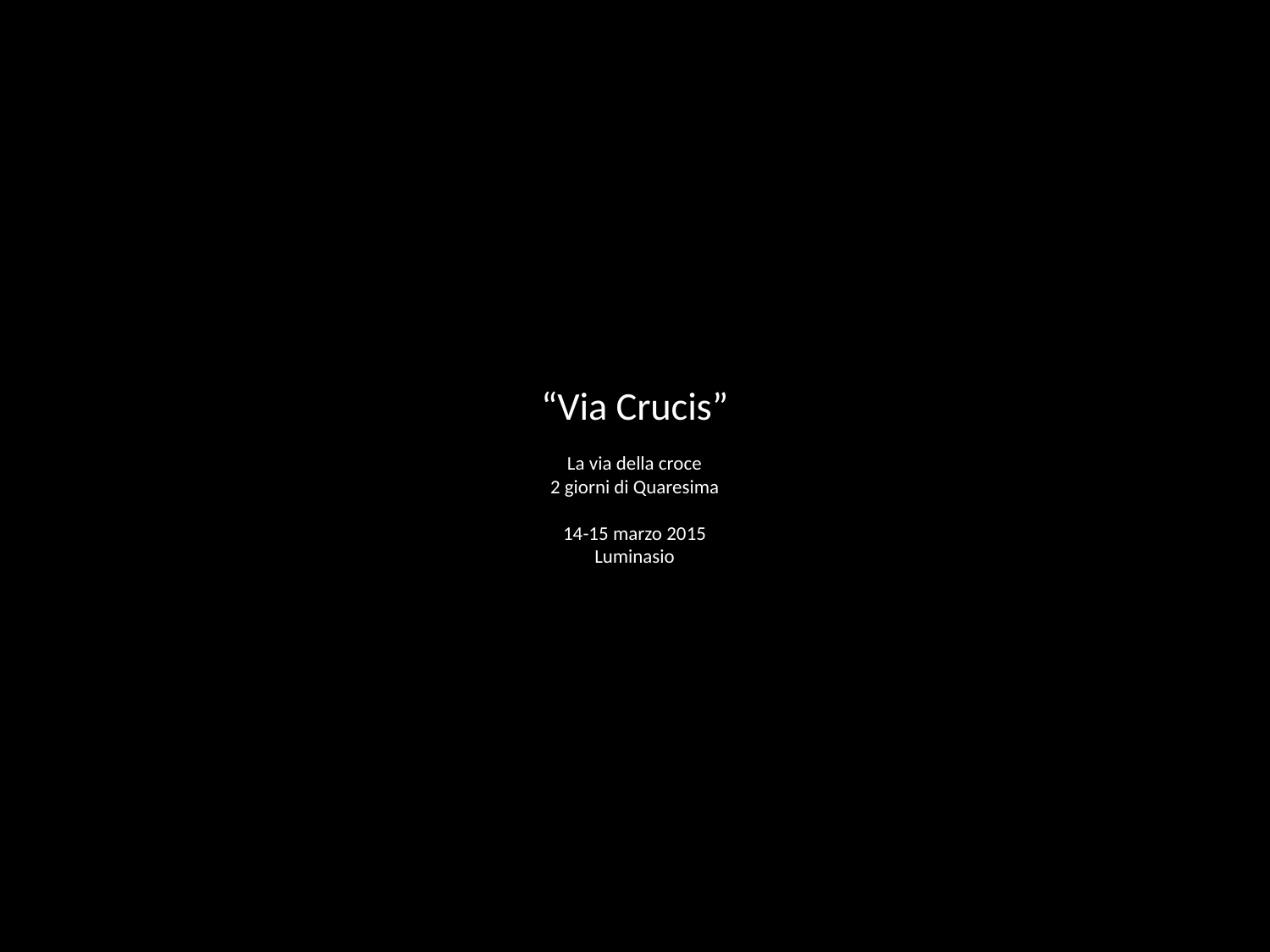

# “Via Crucis” La via della croce 2 giorni di Quaresima 14-15 marzo 2015 Luminasio